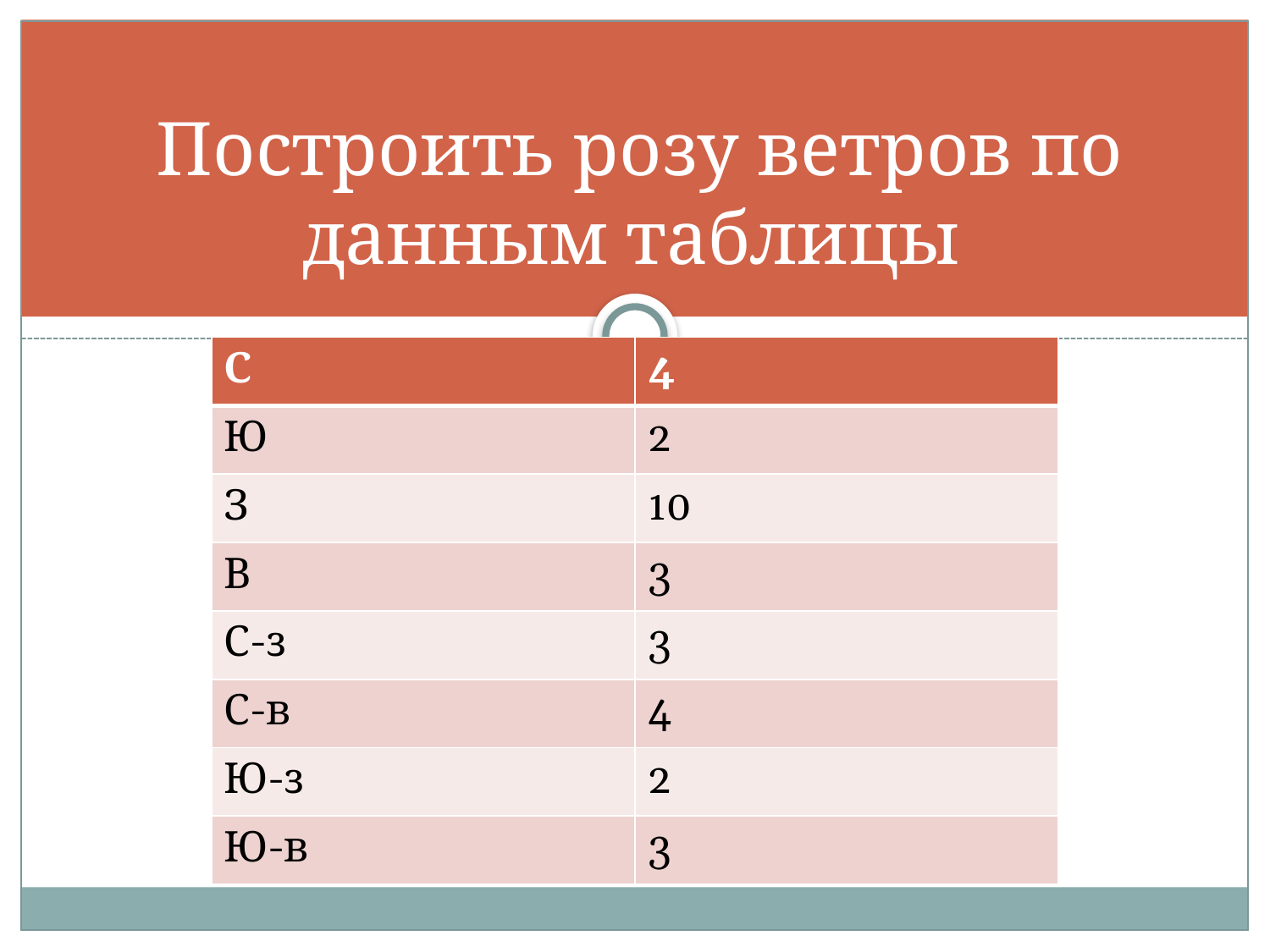

# Построить розу ветров по данным таблицы
| С | 4 |
| --- | --- |
| Ю | 2 |
| З | 10 |
| В | 3 |
| С-з | 3 |
| С-в | 4 |
| Ю-з | 2 |
| Ю-в | 3 |